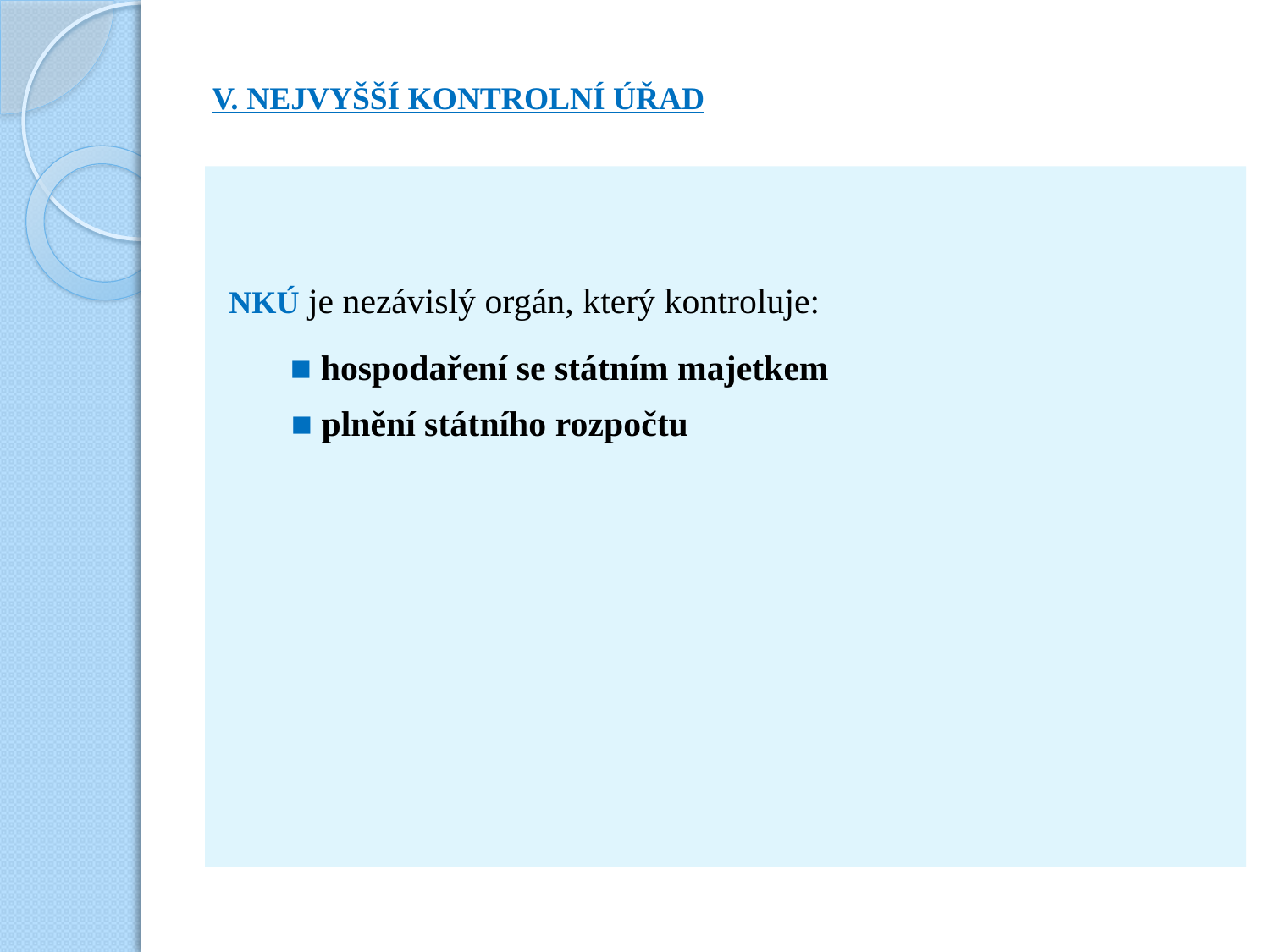

# V. NEJVYŠŠÍ KONTROLNÍ ÚŘAD

NKÚ je nezávislý orgán, který kontroluje:
     ■ hospodaření se státním majetkem
       ■ plnění státního rozpočtu